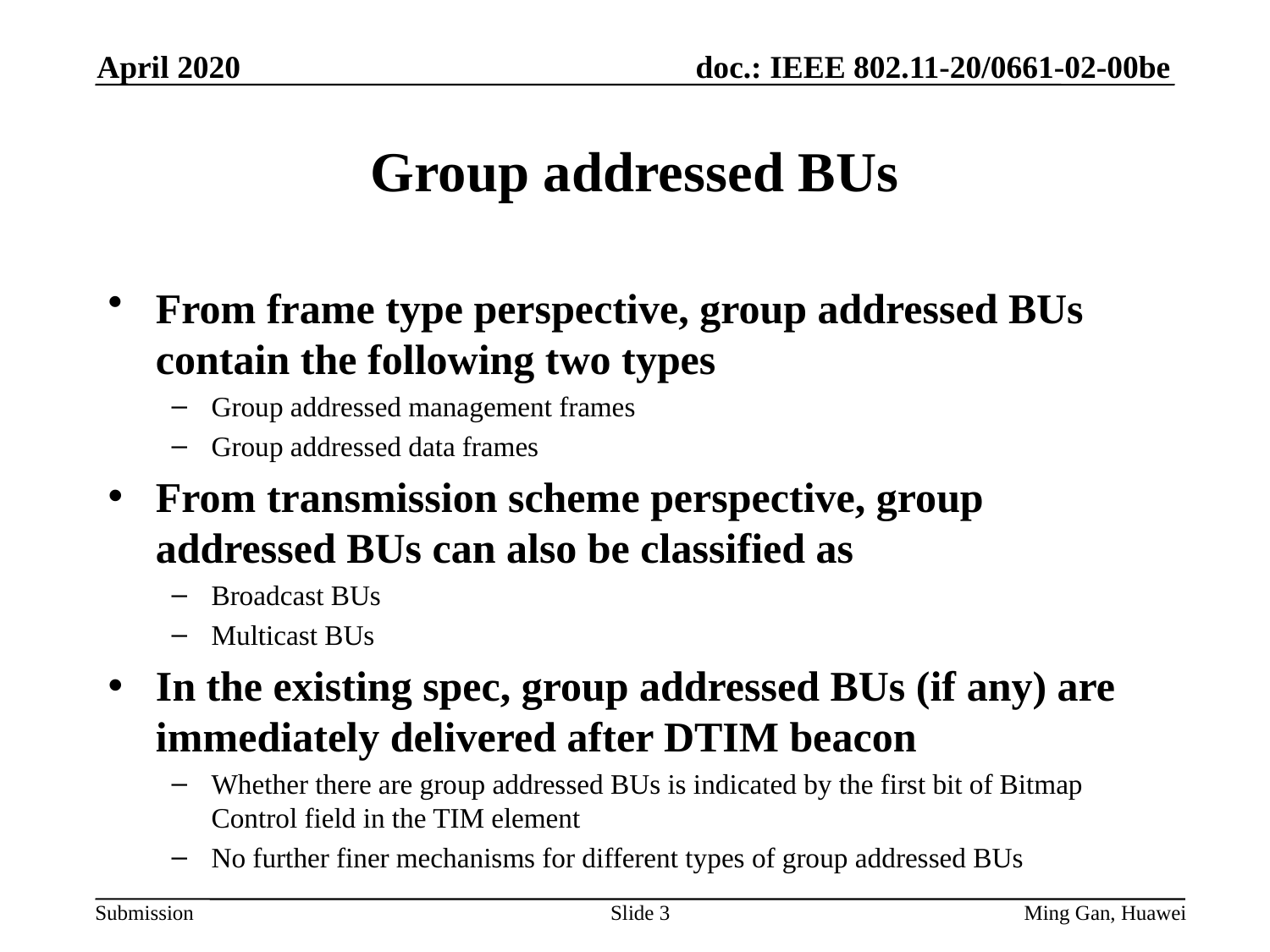

April 2020
# Group addressed BUs
From frame type perspective, group addressed BUs contain the following two types
Group addressed management frames
Group addressed data frames
From transmission scheme perspective, group addressed BUs can also be classified as
Broadcast BUs
Multicast BUs
In the existing spec, group addressed BUs (if any) are immediately delivered after DTIM beacon
Whether there are group addressed BUs is indicated by the first bit of Bitmap Control field in the TIM element
No further finer mechanisms for different types of group addressed BUs

Slide 3
Ming Gan, Huawei